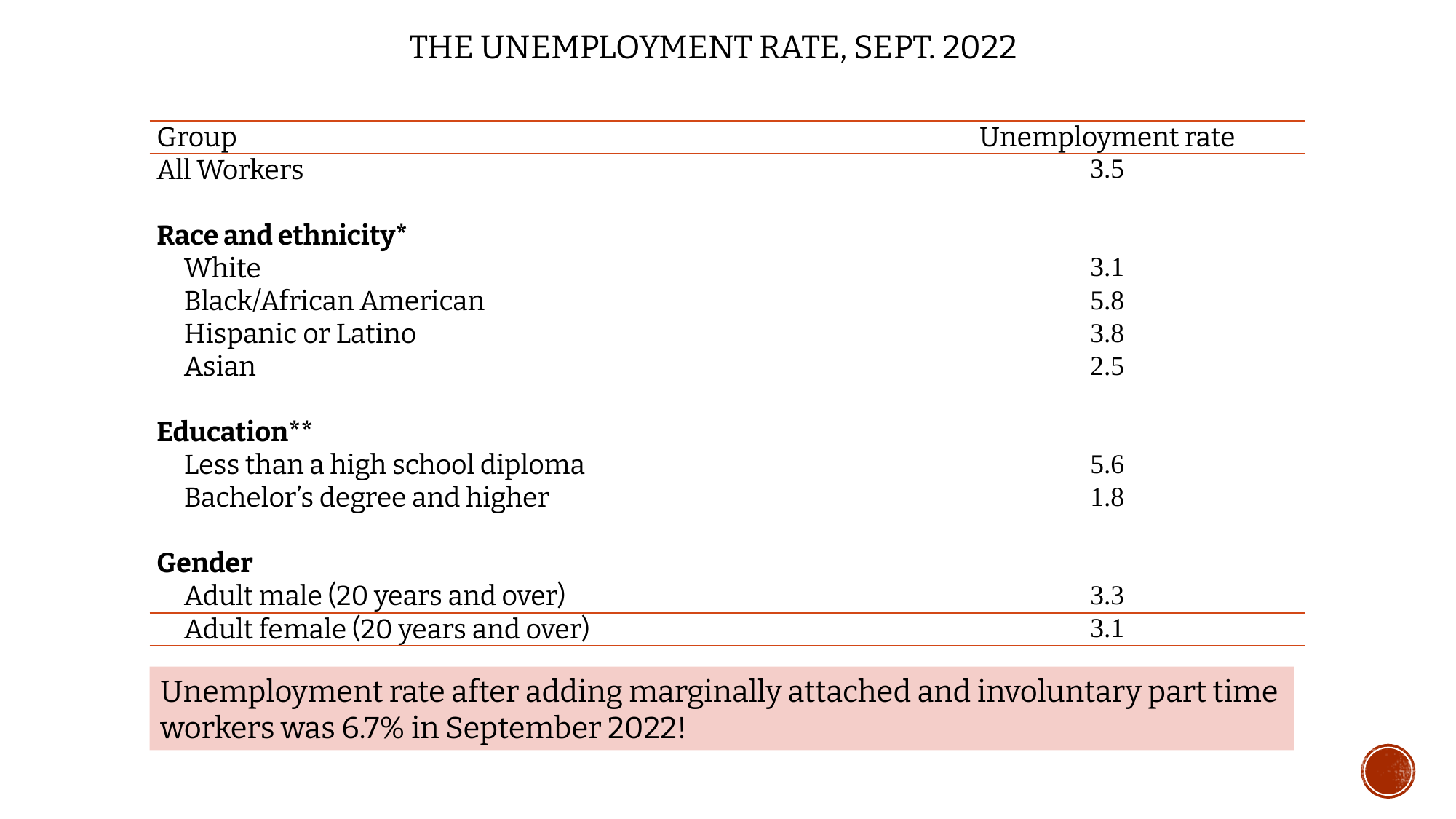

# The Unemployment Rate, Sept. 2022
| Group | Unemployment rate |
| --- | --- |
| All Workers | 3.5 |
|  |  |
| Race and ethnicity\* |  |
| White | 3.1 |
| Black/African American | 5.8 |
| Hispanic or Latino | 3.8 |
| Asian | 2.5 |
|  |  |
| Education\*\* |  |
| Less than a high school diploma | 5.6 |
| Bachelor’s degree and higher | 1.8 |
|  |  |
| Gender |  |
| Adult male (20 years and over) | 3.3 |
| Adult female (20 years and over) | 3.1 |
Unemployment rate after adding marginally attached and involuntary part time workers was 6.7% in September 2022!